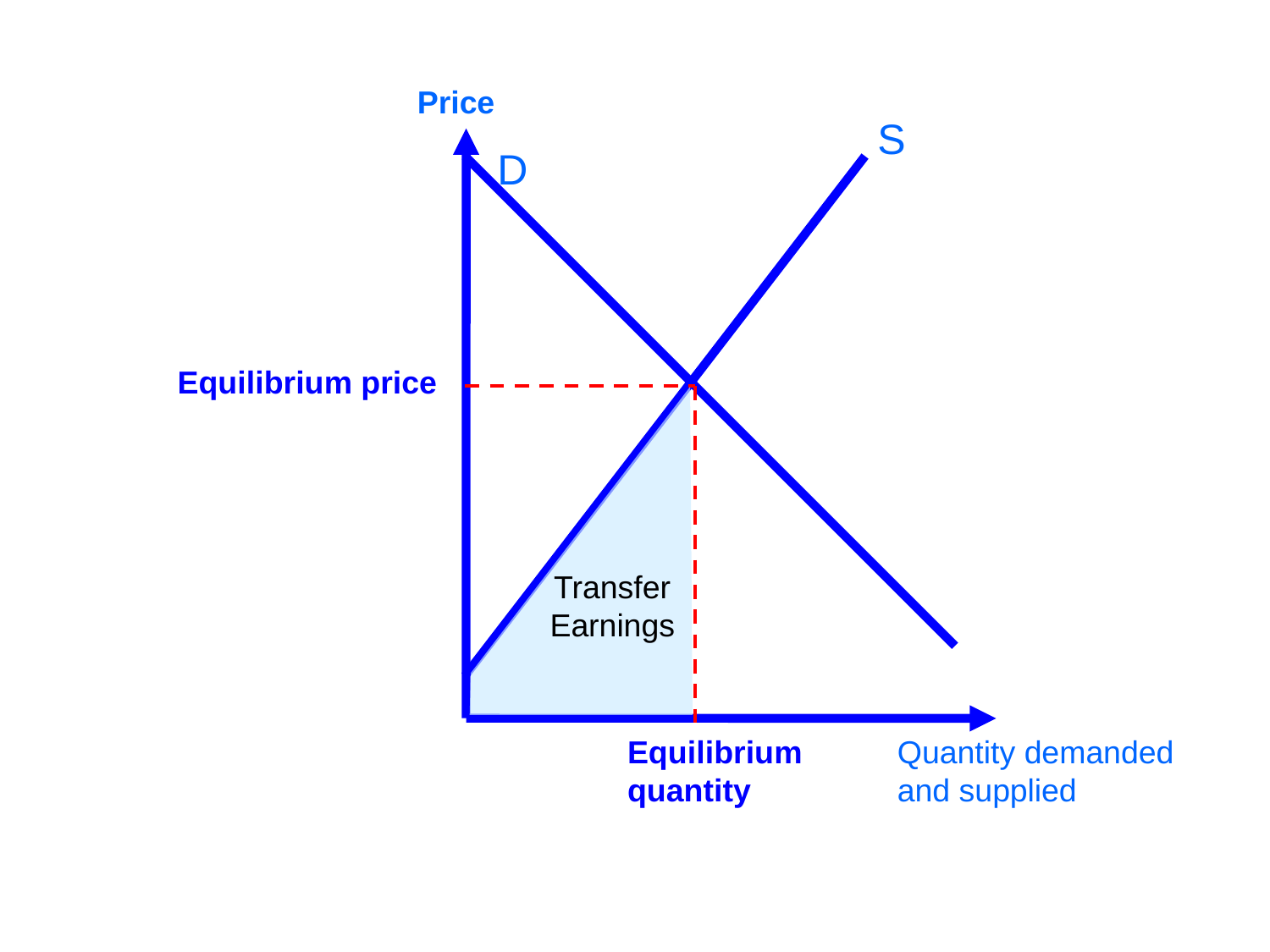

Price
S

D

Equilibrium price
Transfer Earnings

Equilibrium quantity
Quantity demanded and supplied